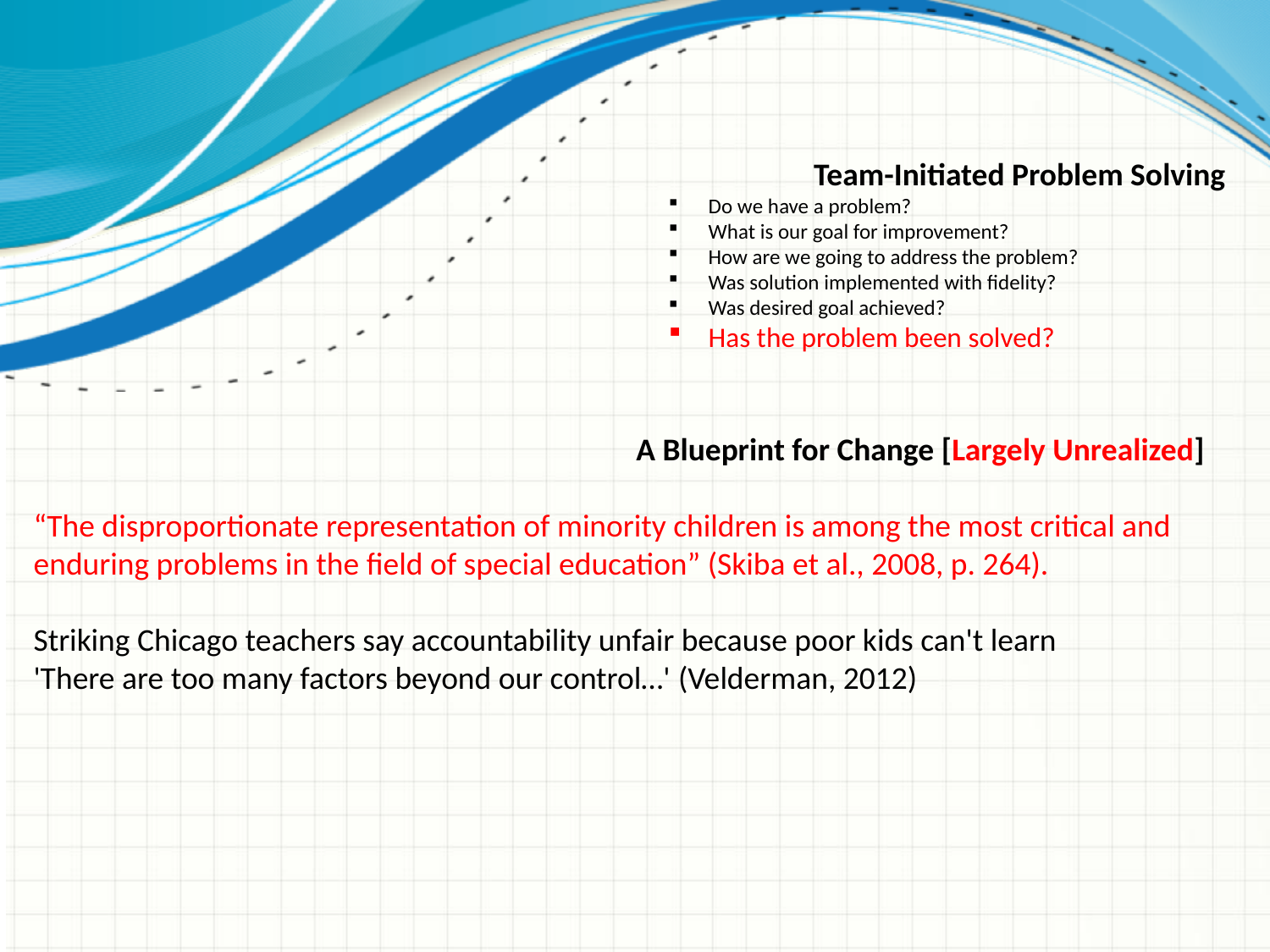

Team-Initiated Problem Solving
Do we have a problem?
What is our goal for improvement?
How are we going to address the problem?
Was solution implemented with fidelity?
Was desired goal achieved?
Has the problem been solved?
A Blueprint for Change [Largely Unrealized]

“The disproportionate representation of minority children is among the most critical and enduring problems in the field of special education” (Skiba et al., 2008, p. 264).

Striking Chicago teachers say accountability unfair because poor kids can't learn
'There are too many factors beyond our control…' (Velderman, 2012)